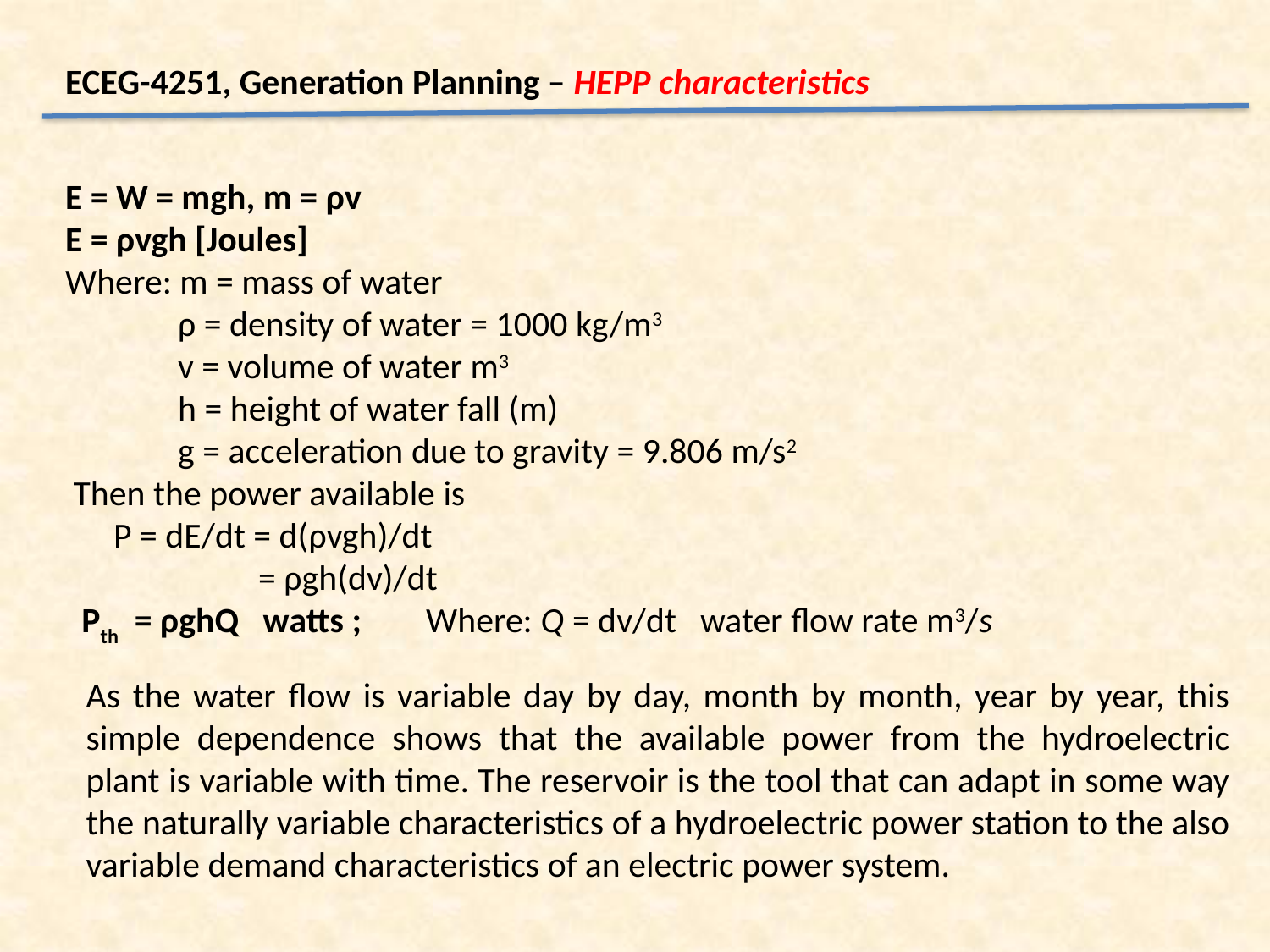

ECEG-4251, Generation Planning – HEPP characteristics
E = W = mgh, m = ρv
E = ρvgh [Joules]
Where: m = mass of water
              ρ = density of water = 1000 kg/m3
              v = volume of water m3
              h = height of water fall (m)
              g = acceleration due to gravity = 9.806 m/s2
 Then the power available is
      P = dE/dt = d(ρvgh)/dt
                        = ρgh(dv)/dt
  Pth  = ρghQ   watts ;        Where: Q = dv/dt 	water flow rate m3/s

As the water flow is variable day by day, month by month, year by year, this simple dependence shows that the available power from the hydroelectric plant is variable with time. The reservoir is the tool that can adapt in some way the naturally variable characteristics of a hydroelectric power station to the also variable demand characteristics of an electric power system.